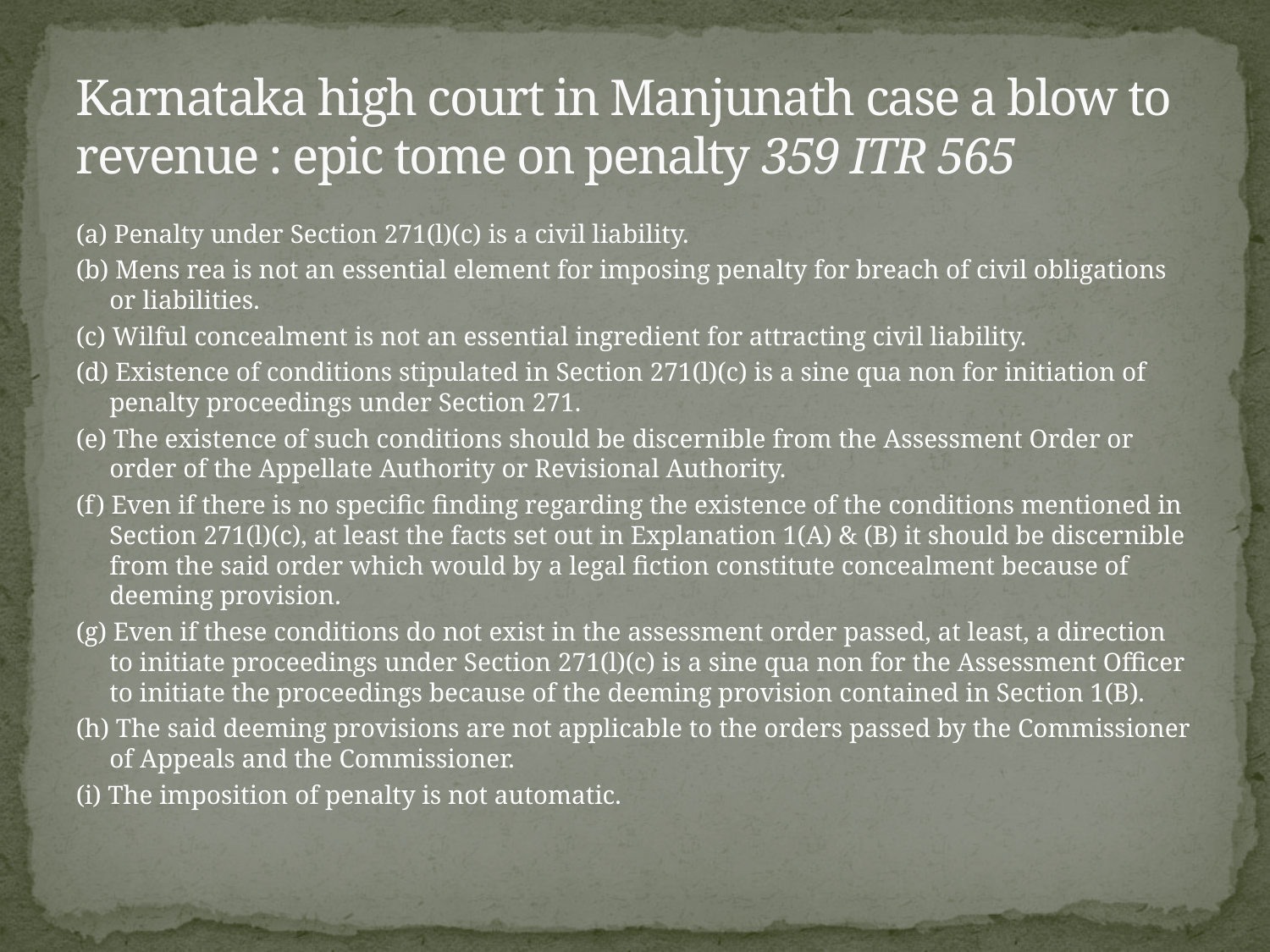

# Karnataka high court in Manjunath case a blow to revenue : epic tome on penalty 359 ITR 565
(a) Penalty under Section 271(l)(c) is a civil liability.
(b) Mens rea is not an essential element for imposing penalty for breach of civil obligations or liabilities.
(c) Wilful concealment is not an essential ingredient for attracting civil liability.
(d) Existence of conditions stipulated in Section 271(l)(c) is a sine qua non for initiation of penalty proceedings under Section 271.
(e) The existence of such conditions should be discernible from the Assessment Order or order of the Appellate Authority or Revisional Authority.
(f) Even if there is no specific finding regarding the existence of the conditions mentioned in Section 271(l)(c), at least the facts set out in Explanation 1(A) & (B) it should be discernible from the said order which would by a legal fiction constitute concealment because of deeming provision.
(g) Even if these conditions do not exist in the assessment order passed, at least, a direction to initiate proceedings under Section 271(l)(c) is a sine qua non for the Assessment Officer to initiate the proceedings because of the deeming provision contained in Section 1(B).
(h) The said deeming provisions are not applicable to the orders passed by the Commissioner of Appeals and the Commissioner.
(i) The imposition of penalty is not automatic.